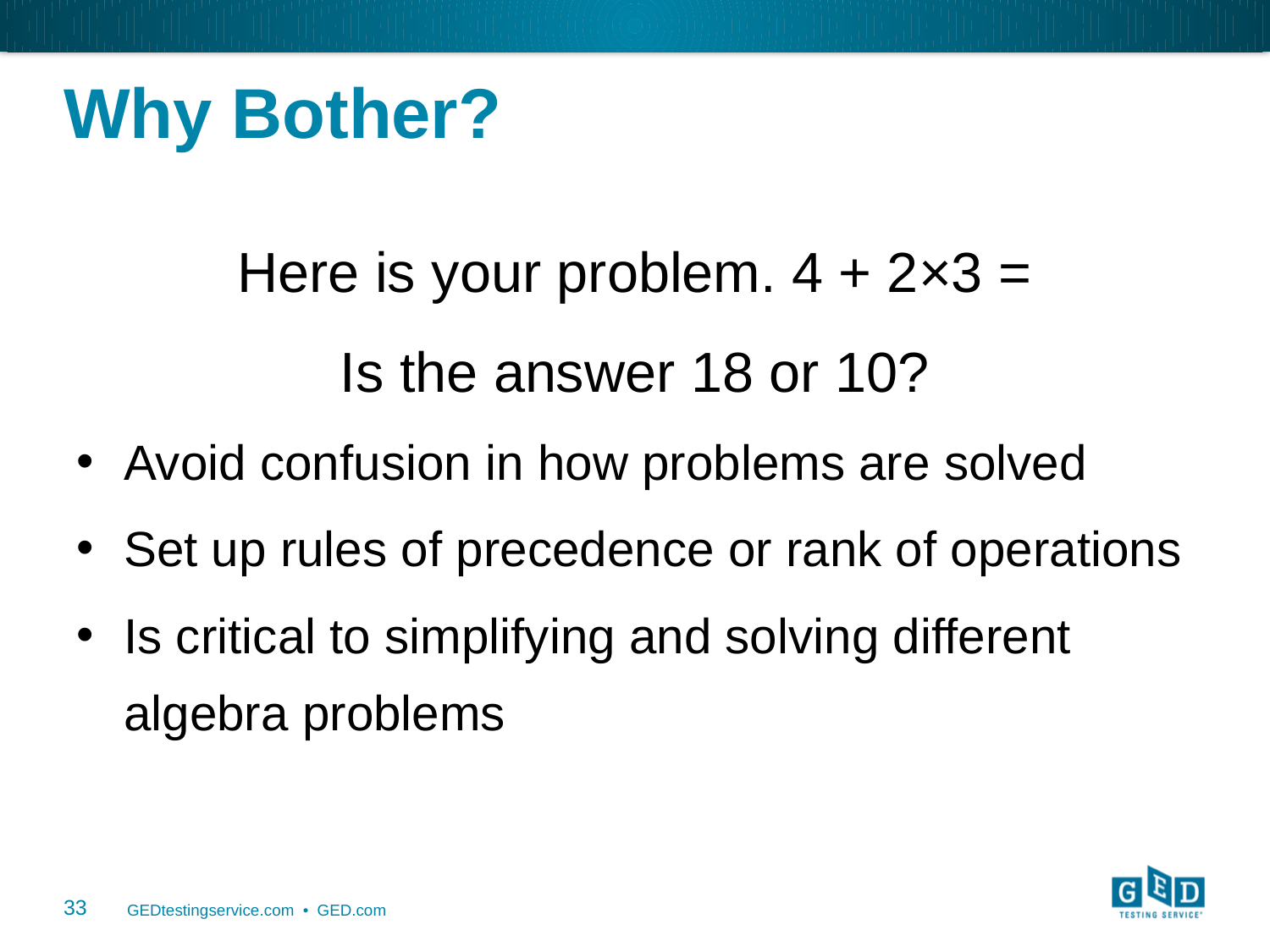

# Why Bother?
Here is your problem. 4 + 2×3 =
Is the answer 18 or 10?
Avoid confusion in how problems are solved
Set up rules of precedence or rank of operations
Is critical to simplifying and solving different algebra problems

33